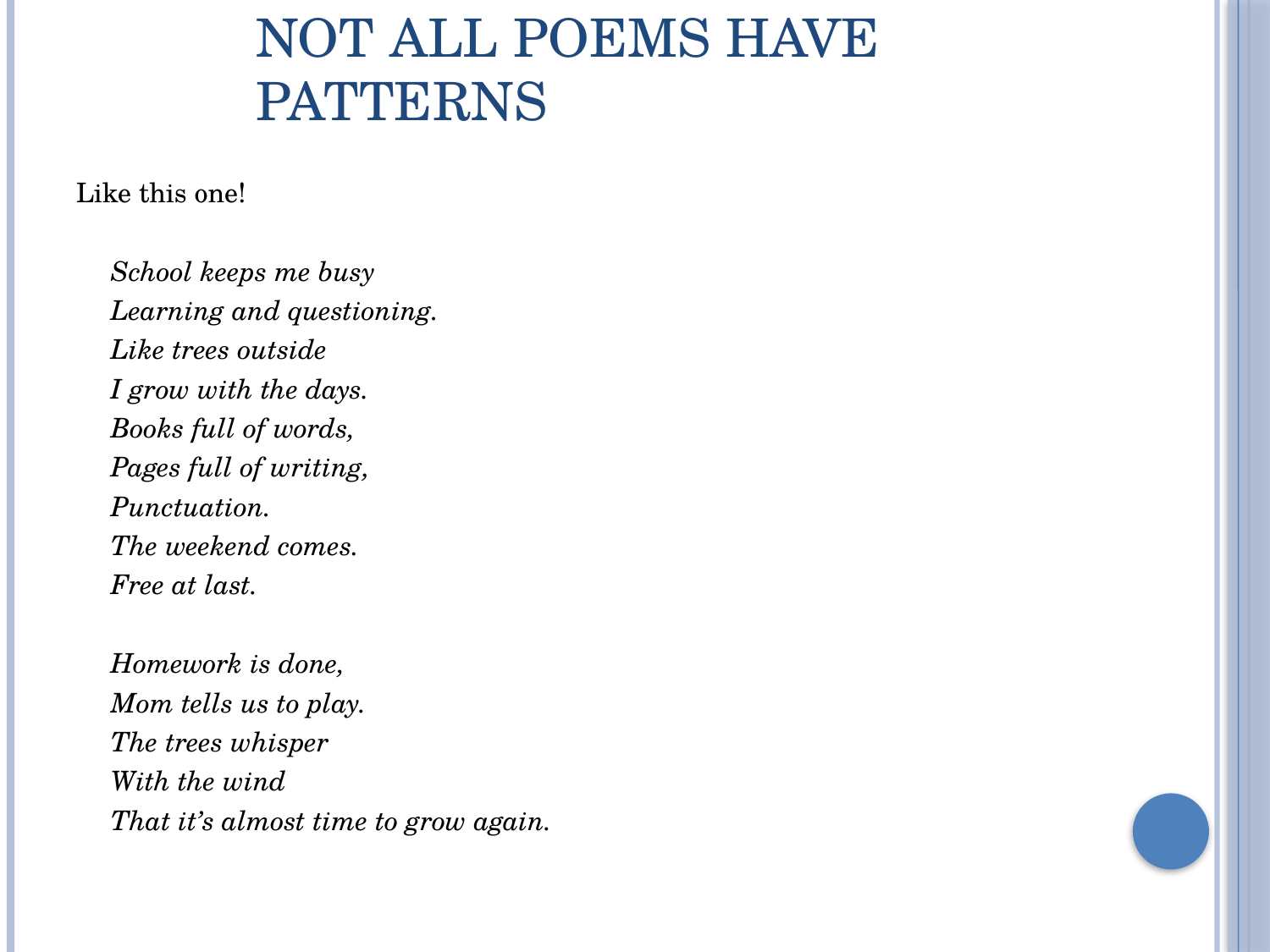

# Not all poems have patterns
Like this one!

		School keeps me busy
		Learning and questioning.
		Like trees outside
		I grow with the days.
		Books full of words,
		Pages full of writing,
		Punctuation.
		The weekend comes.
		Free at last.

		Homework is done,
		Mom tells us to play.
		The trees whisper
		With the wind
		That it’s almost time to grow again.